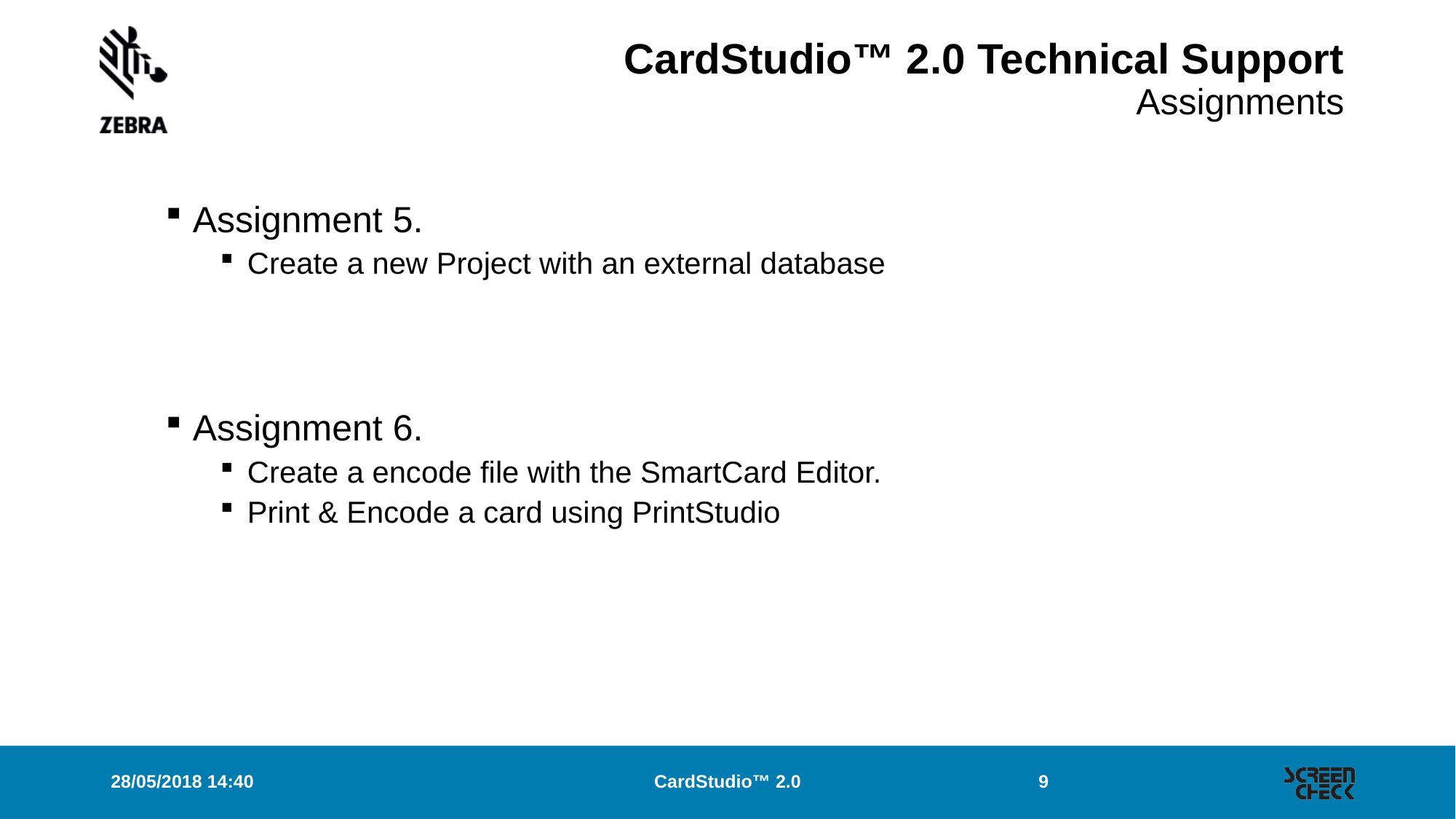

# CardStudio™ 2.0 Technical Support Assignments

Assignment 5.
Create a new Project with an external database

Assignment 6.
Create a encode file with the SmartCard Editor.
Print & Encode a card using PrintStudio

28/05/2018 14:40
CardStudio™ 2.0
9